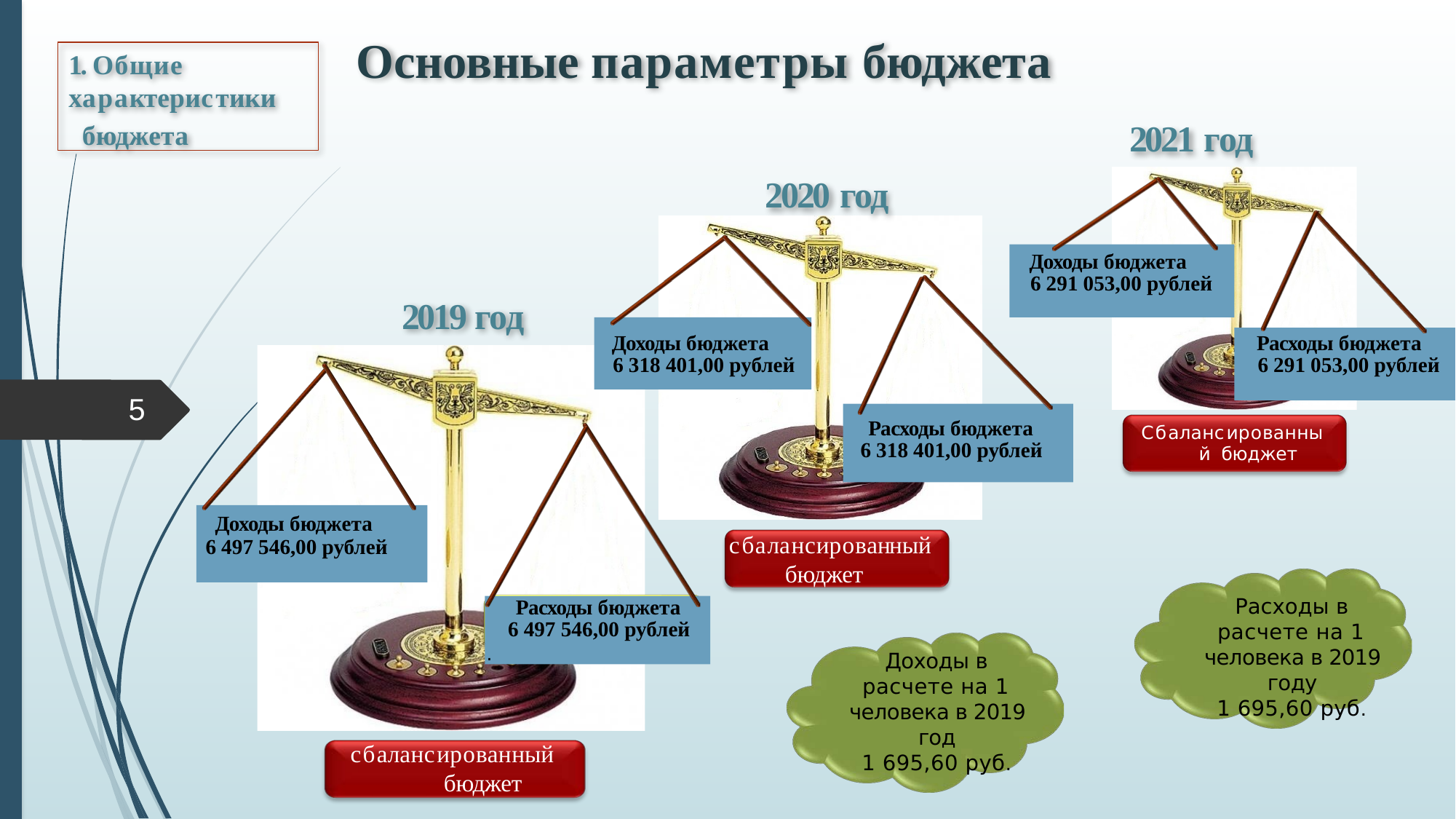

# Основные параметры бюджета
1. Общие  характеристики
  бюджета
2021 год

2020 год

Доходы бюджета
6 291 053,00 рублей

2019 год

Расходы бюджета
6 291 053,00 рублей
Доходы бюджета
6 318 401,00 рублей

5

Расходы бюджета
6 318 401,00 рублей
Сбалансированный  бюджет

Доходы бюджета
6 497 546,00 рублей

сбалансированный  бюджет

Расходы в  расчете на 1  человека в 2019 году
1 695,60 руб.

Расходы бюджета
6 497 546,00 рублей
.

Доходы в  расчете на 1  человека в 2019 год
1 695,60 руб.
сбалансированный  бюджет